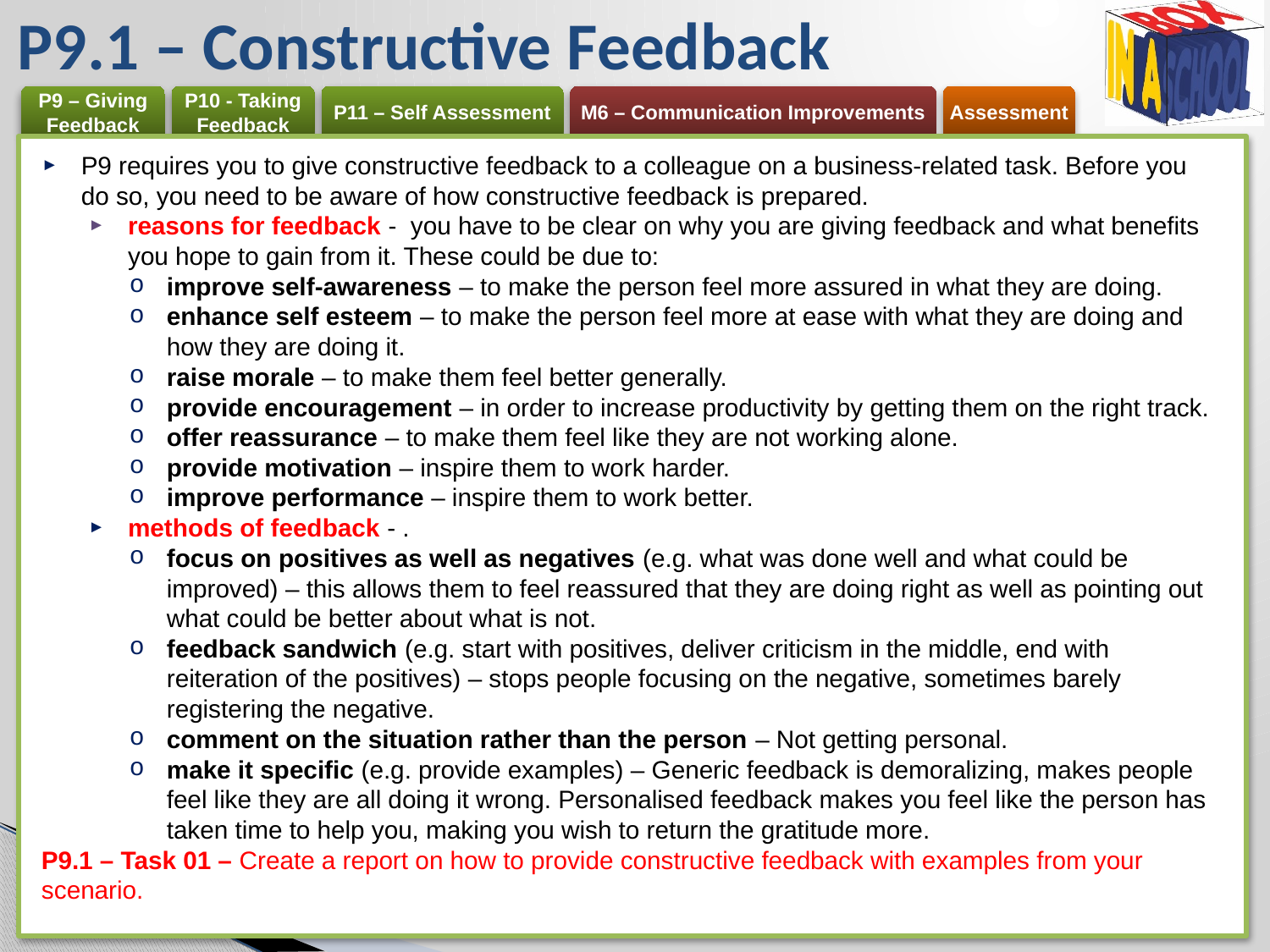

# P9.1 – Constructive Feedback
P9 requires you to give constructive feedback to a colleague on a business-related task. Before you do so, you need to be aware of how constructive feedback is prepared.
reasons for feedback -  you have to be clear on why you are giving feedback and what benefits you hope to gain from it. These could be due to:
improve self-awareness – to make the person feel more assured in what they are doing.
enhance self esteem – to make the person feel more at ease with what they are doing and how they are doing it.
raise morale – to make them feel better generally.
provide encouragement – in order to increase productivity by getting them on the right track.
offer reassurance – to make them feel like they are not working alone.
provide motivation – inspire them to work harder.
improve performance – inspire them to work better.
methods of feedback - .
focus on positives as well as negatives (e.g. what was done well and what could be improved) – this allows them to feel reassured that they are doing right as well as pointing out what could be better about what is not.
feedback sandwich (e.g. start with positives, deliver criticism in the middle, end with reiteration of the positives) – stops people focusing on the negative, sometimes barely registering the negative.
comment on the situation rather than the person – Not getting personal.
make it specific (e.g. provide examples) – Generic feedback is demoralizing, makes people feel like they are all doing it wrong. Personalised feedback makes you feel like the person has taken time to help you, making you wish to return the gratitude more.
P9.1 – Task 01 – Create a report on how to provide constructive feedback with examples from your scenario.